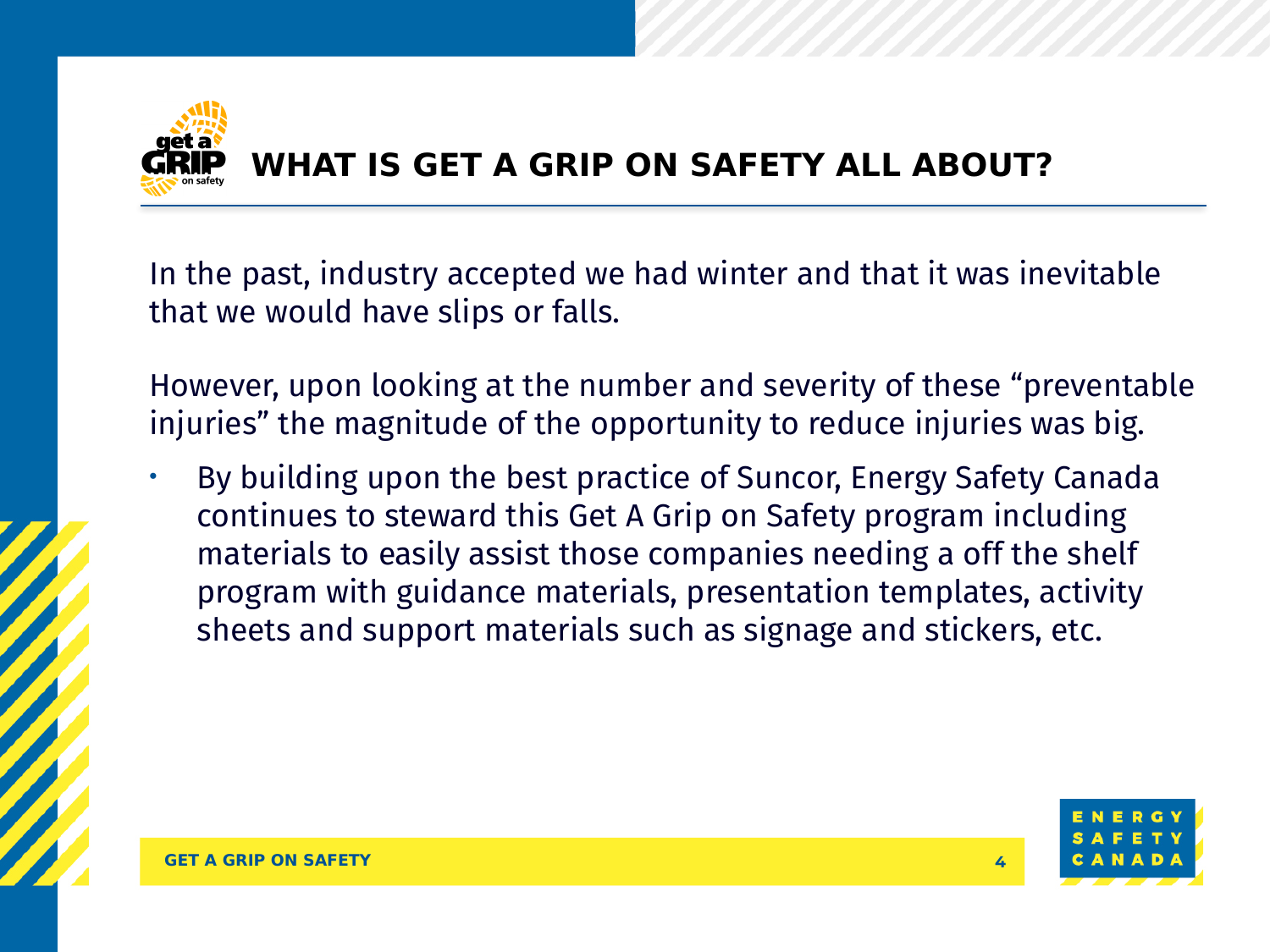

# What is Get a Grip on Safety all about?
In the past, industry accepted we had winter and that it was inevitable that we would have slips or falls.

However, upon looking at the number and severity of these “preventable injuries” the magnitude of the opportunity to reduce injuries was big.
By building upon the best practice of Suncor, Energy Safety Canada continues to steward this Get A Grip on Safety program including materials to easily assist those companies needing a off the shelf program with guidance materials, presentation templates, activity sheets and support materials such as signage and stickers, etc.
Get a grip on safety
4